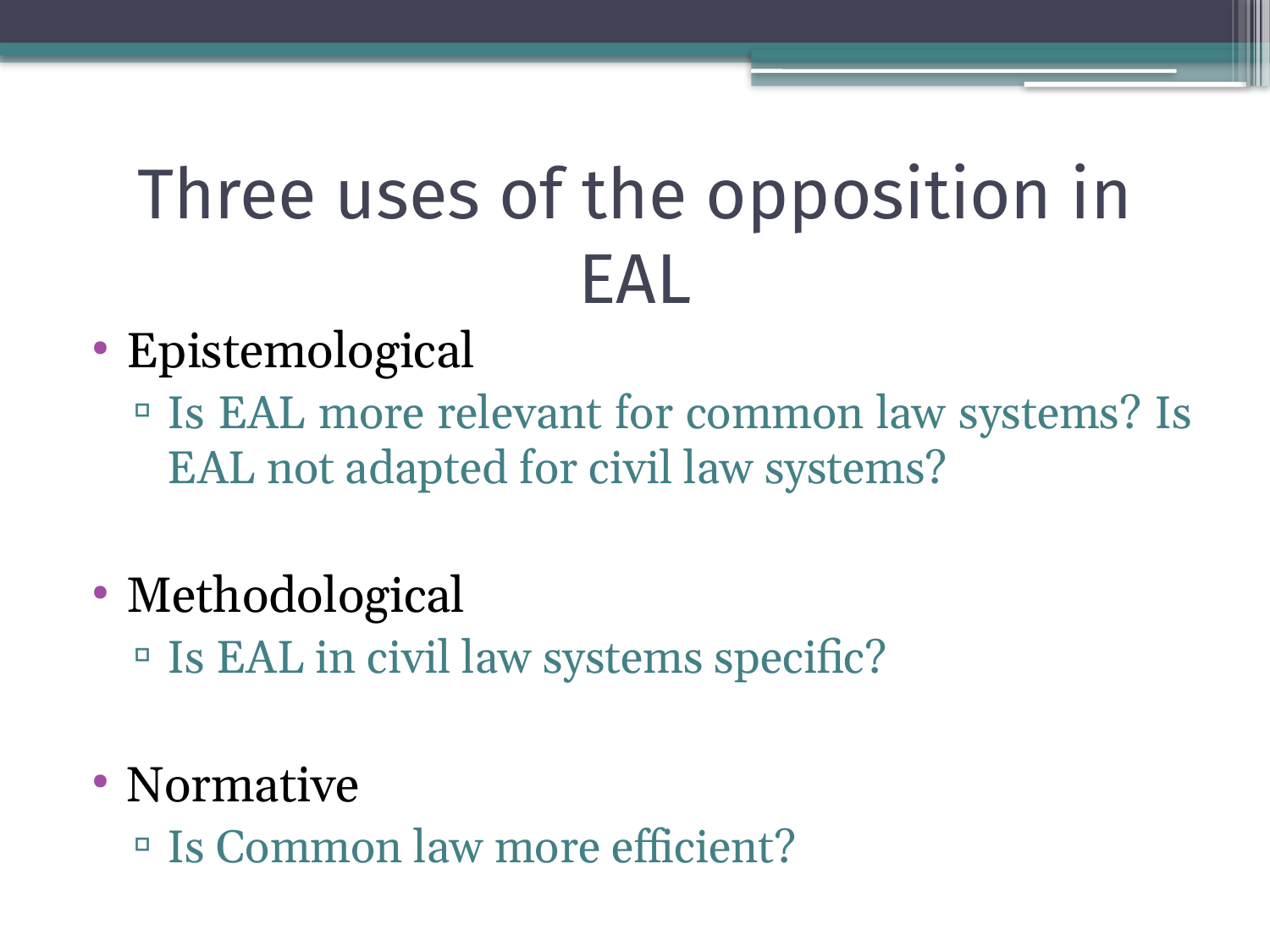

# Three uses of the opposition in EAL
Epistemological
Is EAL more relevant for common law systems? Is EAL not adapted for civil law systems?

Methodological
Is EAL in civil law systems specific?

Normative
Is Common law more efficient?